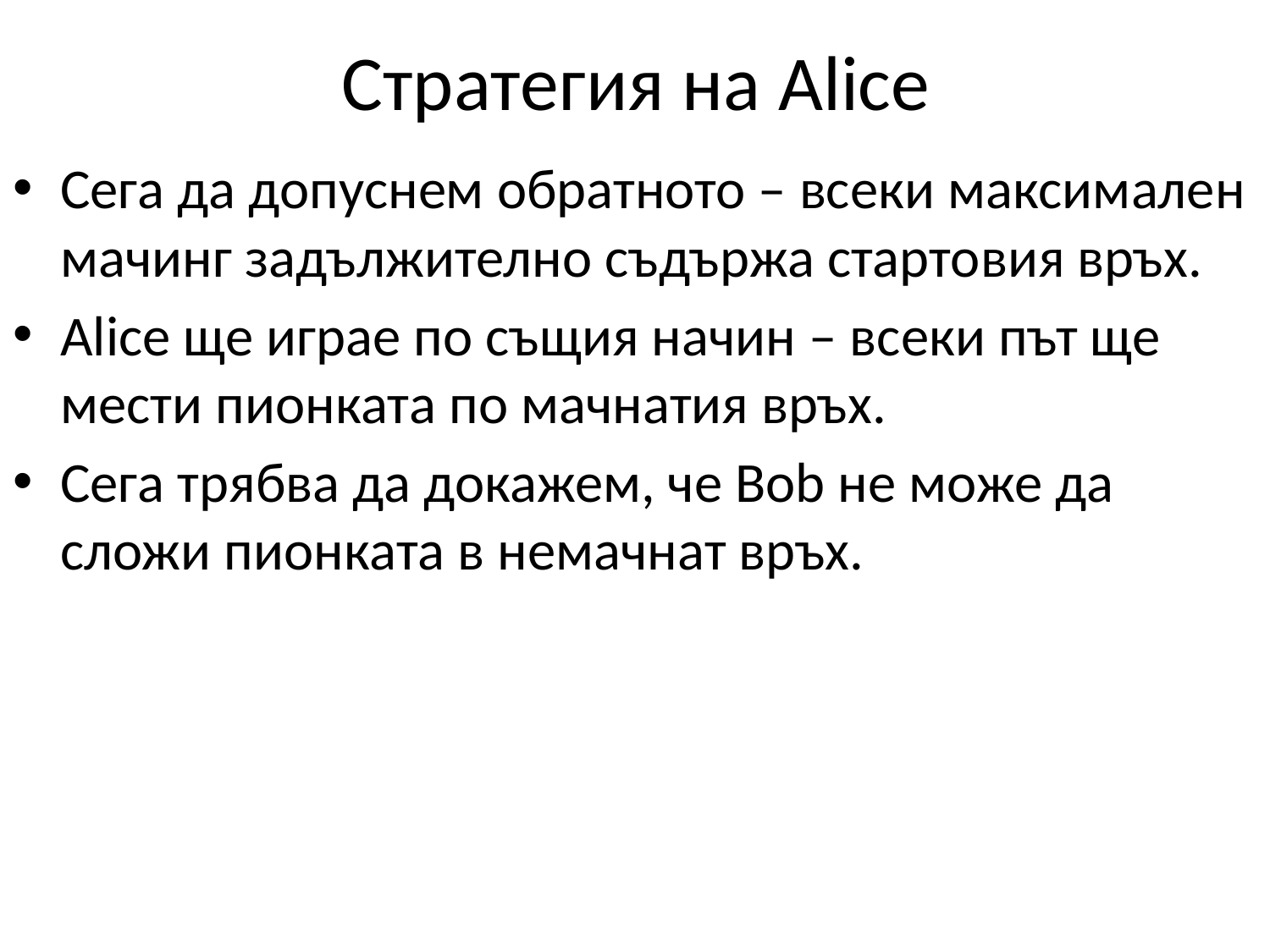

# Стратегия на Alice
Сега да допуснем обратното – всеки максимален мачинг задължително съдържа стартовия връх.
Alice ще играе по същия начин – всеки път ще мести пионката по мачнатия връх.
Сега трябва да докажем, че Bob не може да сложи пионката в немачнат връх.